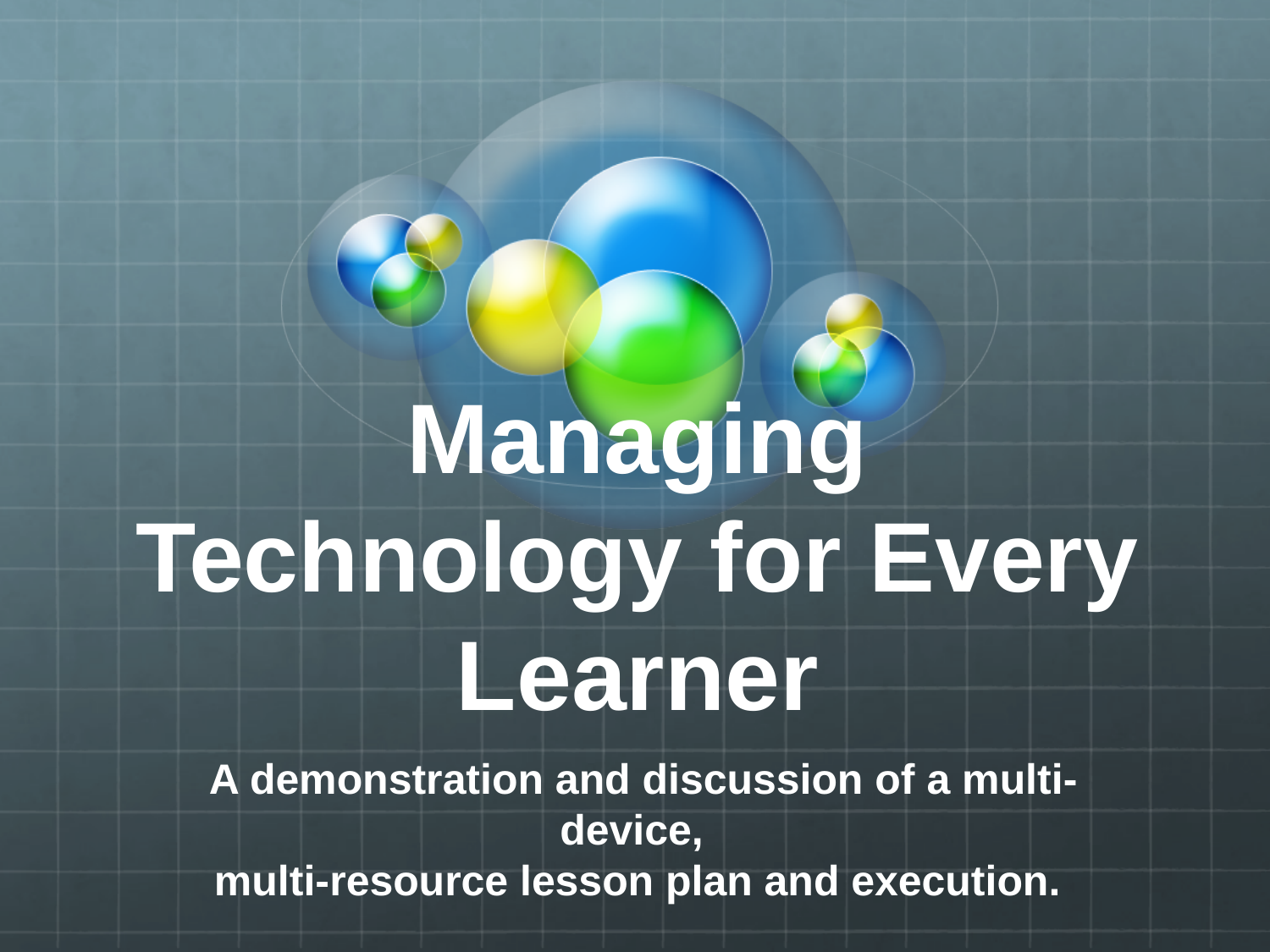

# Managing Technology for Every Learner
 A demonstration and discussion of a multi-device,
multi-resource lesson plan and execution.